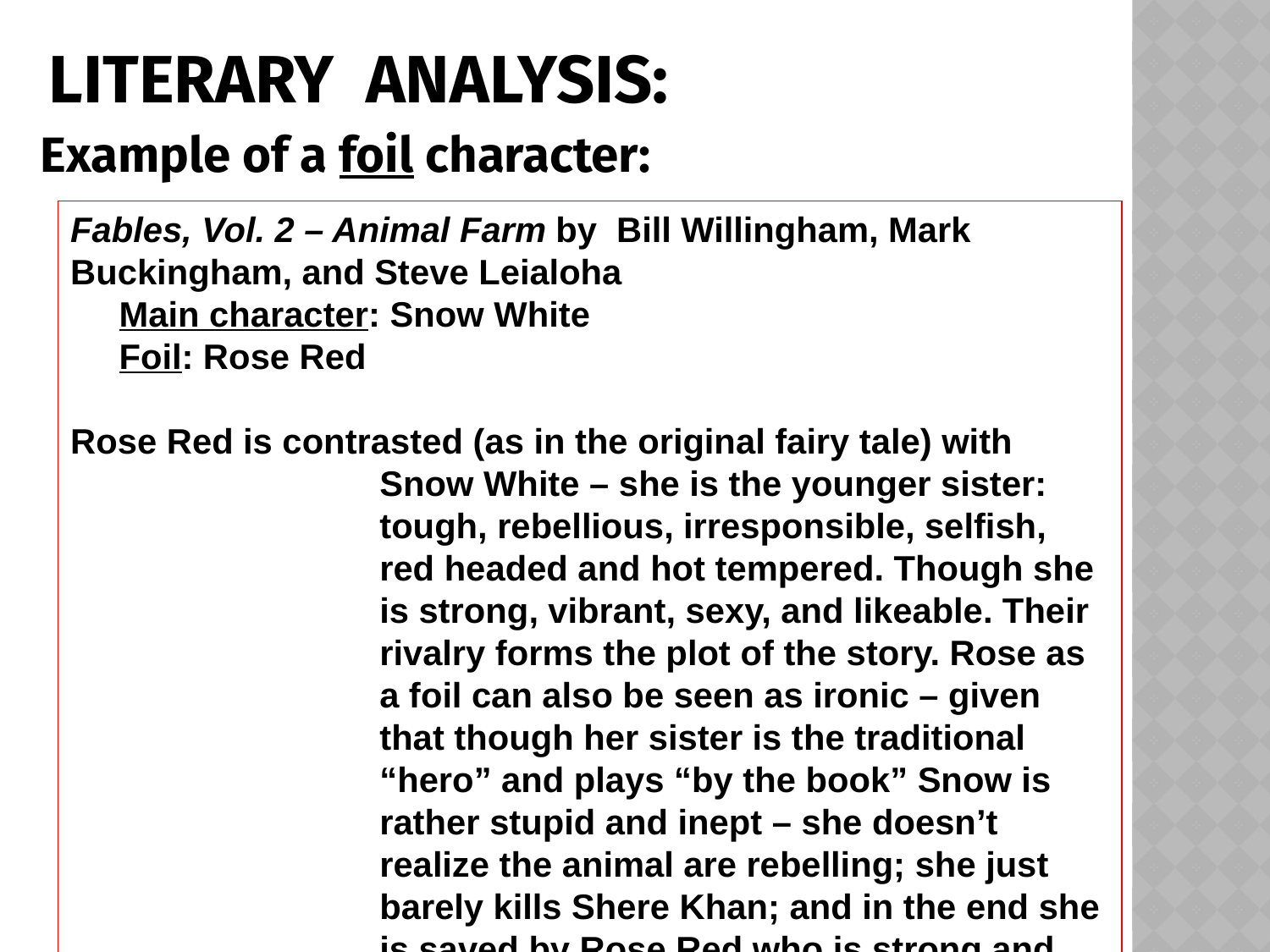

# literary  analysis:
Example of a foil character:

Fables, Vol. 2 – Animal Farm by  Bill Willingham, Mark Buckingham, and Steve Leialoha
     Main character: Snow White
     Foil: Rose Red

Rose Red is contrasted (as in the original fairy tale) with Snow White – she is the younger sister: tough, rebellious, irresponsible, selfish, red headed and hot tempered. Though she is strong, vibrant, sexy, and likeable. Their rivalry forms the plot of the story. Rose as a foil can also be seen as ironic – given that though her sister is the traditional “hero” and plays “by the book” Snow is rather stupid and inept – she doesn’t realize the animal are rebelling; she just barely kills Shere Khan; and in the end she is saved by Rose Red who is strong and heroic throughout.  This is addressed in final scene by Rose Red – how the Mundies love and need Snow.